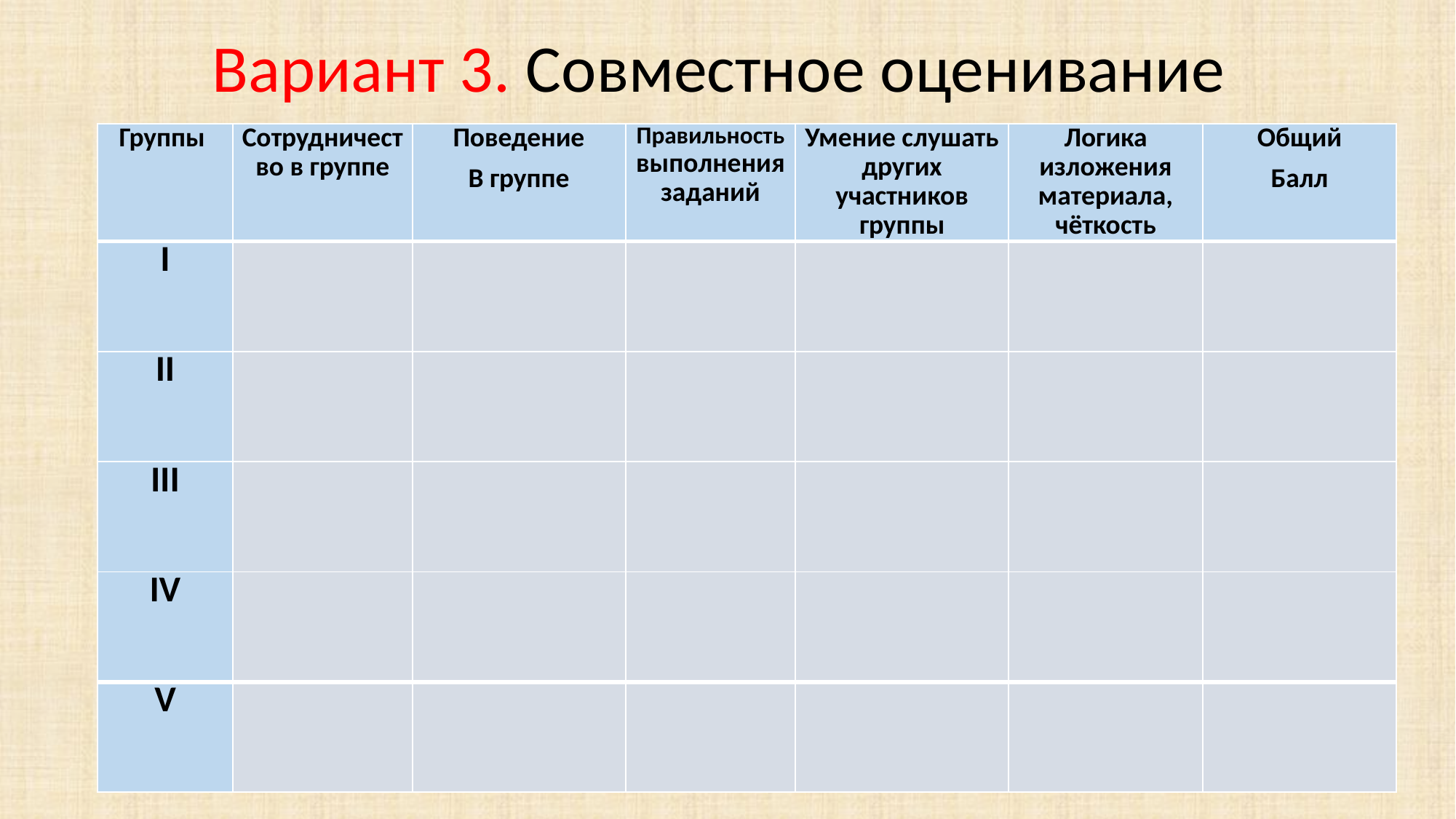

# Вариант 3. Совместное оценивание
| Группы | Сотрудничество в группе | Поведение В группе | Правильность выполнения заданий | Умение слушать других участников группы | Логика изложения материала, чёткость | Общий Балл |
| --- | --- | --- | --- | --- | --- | --- |
| I |  |  |  |  |  |  |
| II |  |  |  |  |  |  |
| III |  |  |  |  |  |  |
| IV |  |  |  |  |  |  |
| V |  |  |  |  |  |  |